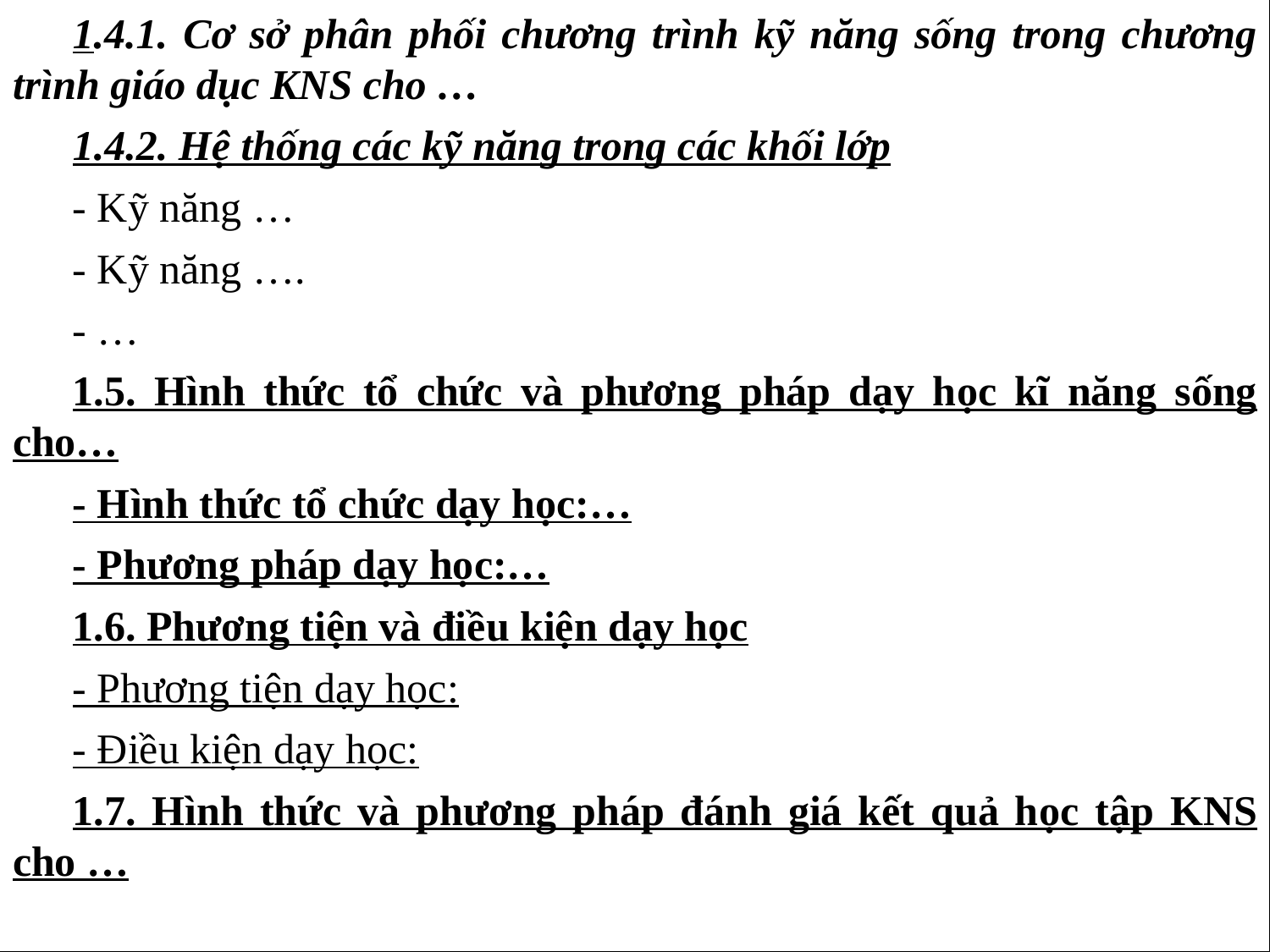

1.4.1. Cơ sở phân phối chương trình kỹ năng sống trong chương trình giáo dục KNS cho …
1.4.2. Hệ thống các kỹ năng trong các khối lớp
- Kỹ năng …
- Kỹ năng ….
- …
1.5. Hình thức tổ chức và phương pháp dạy học kĩ năng sống cho…
- Hình thức tổ chức dạy học:…
- Phương pháp dạy học:…
1.6. Phương tiện và điều kiện dạy học
- Phương tiện dạy học:
- Điều kiện dạy học:
1.7. Hình thức và phương pháp đánh giá kết quả học tập KNS cho …